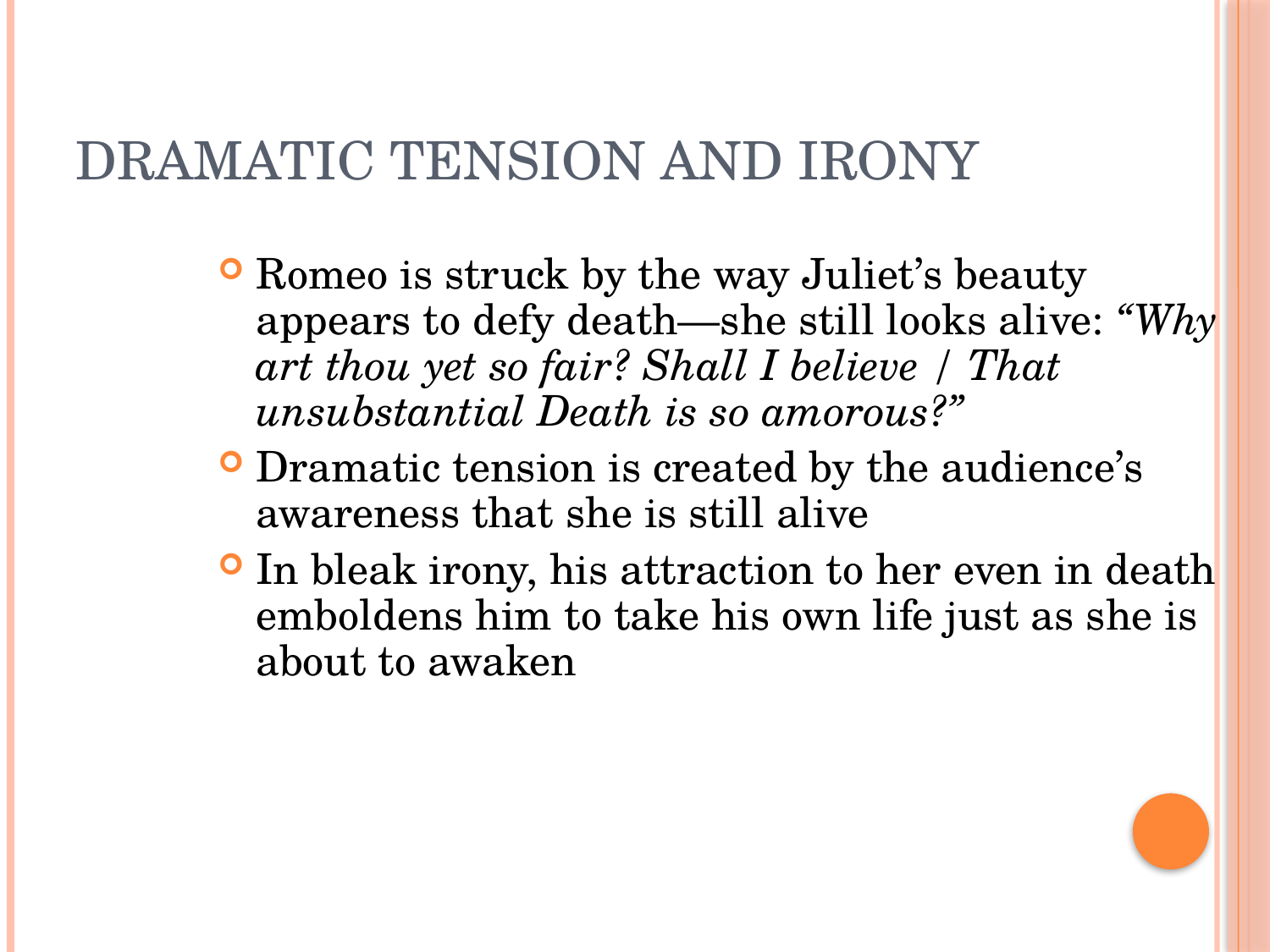

# Dramatic Tension and Irony
Romeo is struck by the way Juliet’s beauty appears to defy death—she still looks alive: “Why art thou yet so fair? Shall I believe / That unsubstantial Death is so amorous?”
Dramatic tension is created by the audience’s awareness that she is still alive
In bleak irony, his attraction to her even in death emboldens him to take his own life just as she is about to awaken